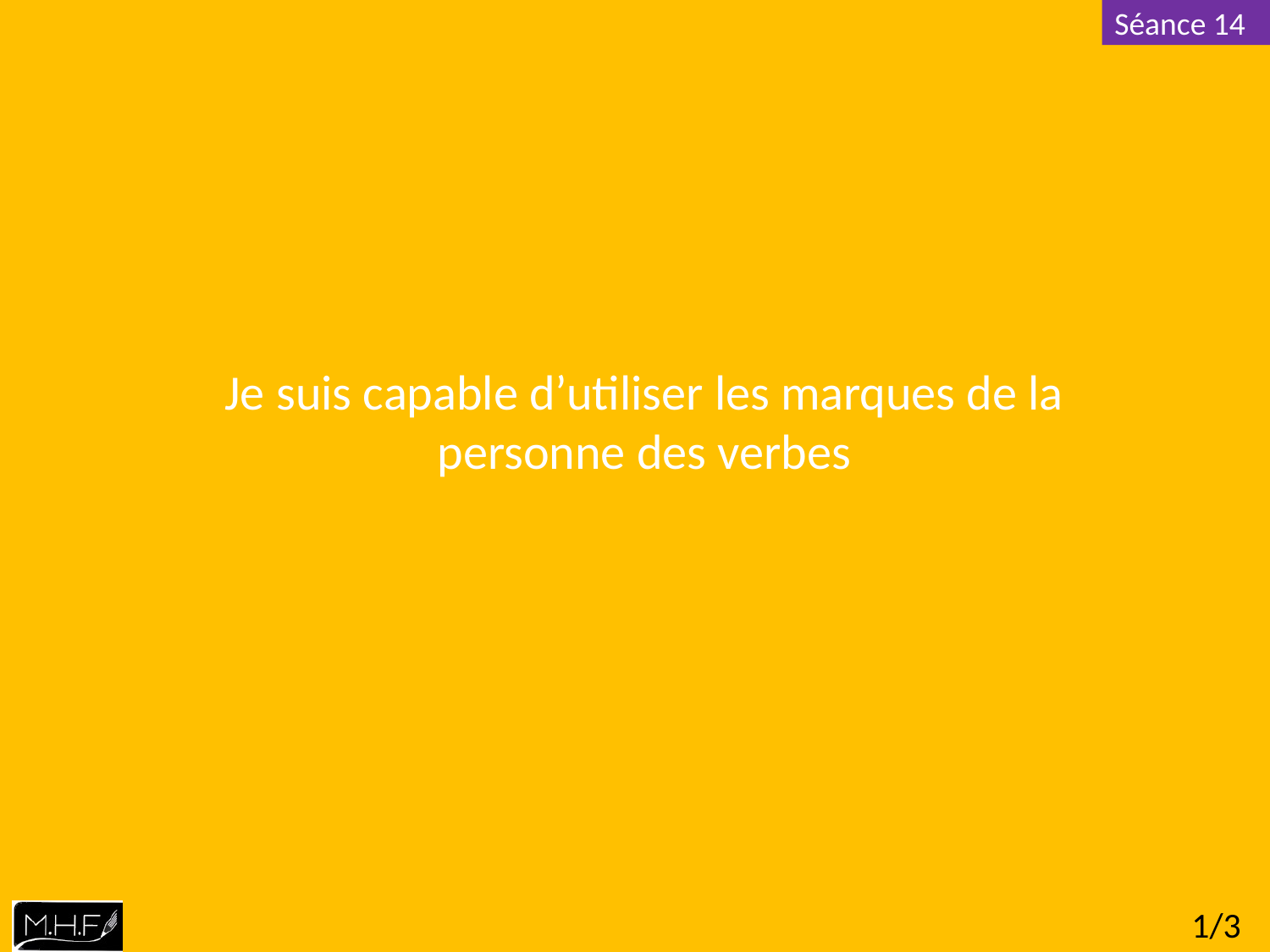

Je suis capable d’utiliser les marques de la personne des verbes
1/3